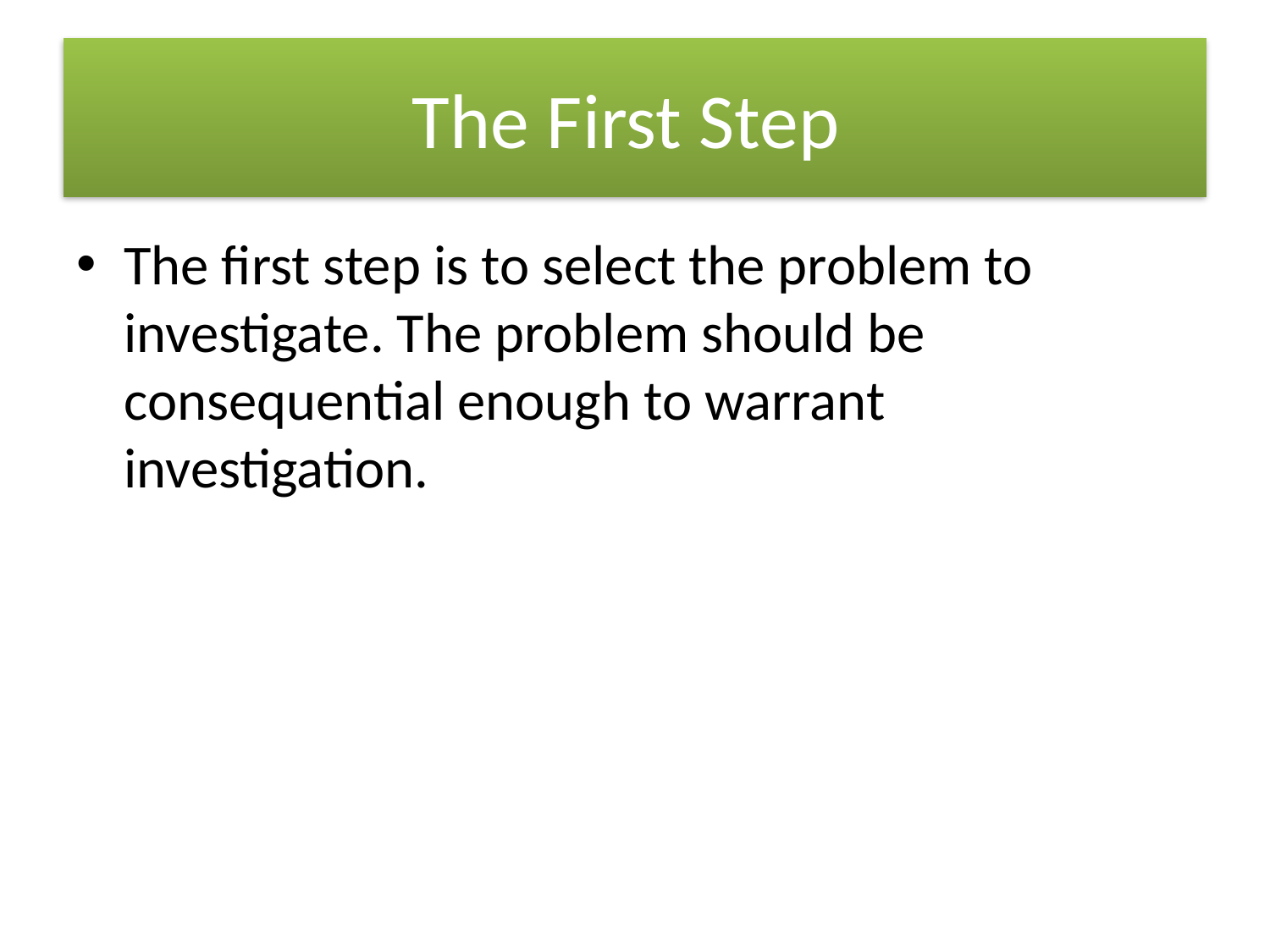

# The First Step
The first step is to select the problem to investigate. The problem should be consequential enough to warrant investigation.